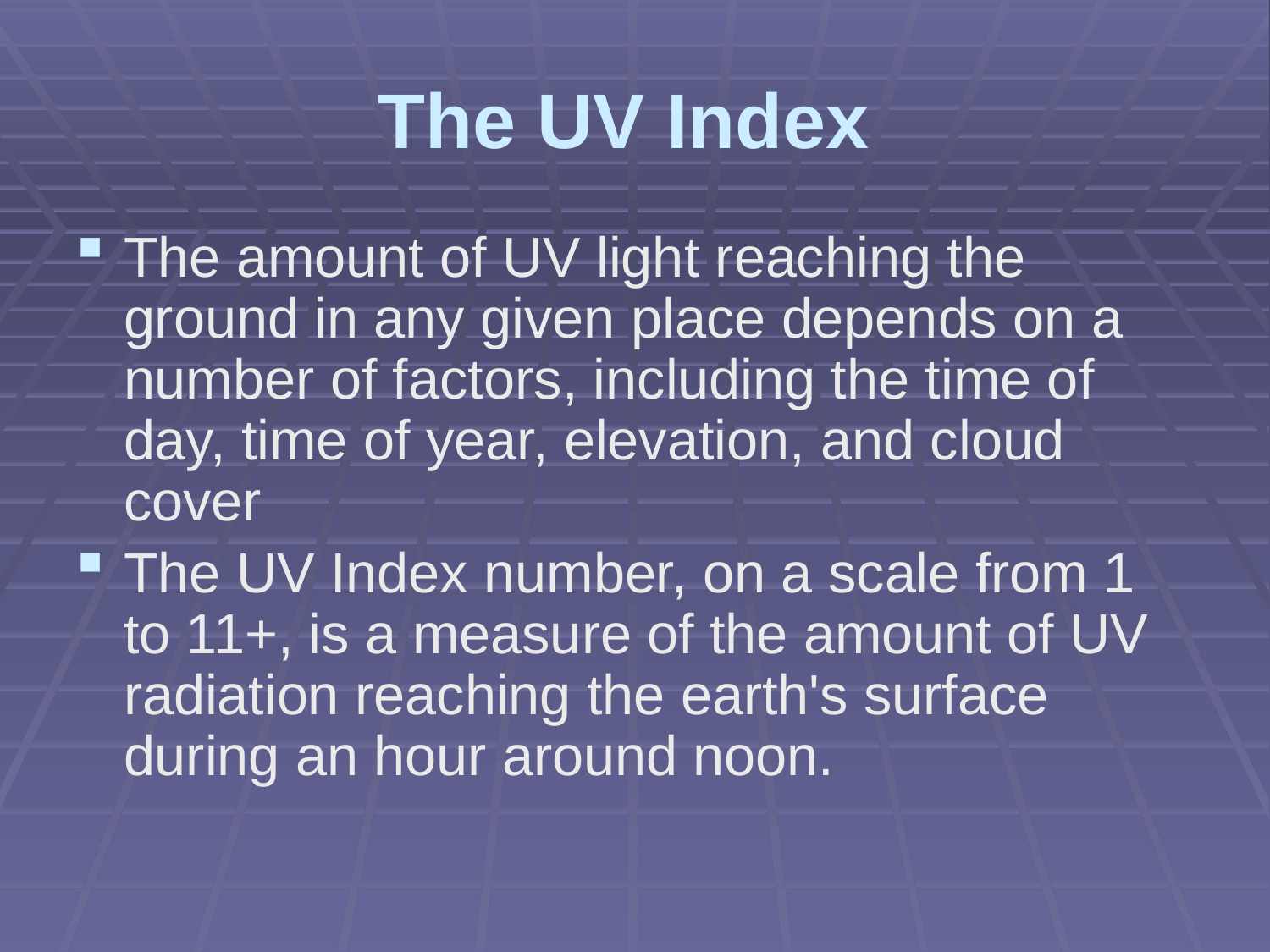

# The UV Index
The amount of UV light reaching the ground in any given place depends on a number of factors, including the time of day, time of year, elevation, and cloud cover
The UV Index number, on a scale from 1 to 11+, is a measure of the amount of UV radiation reaching the earth's surface during an hour around noon.